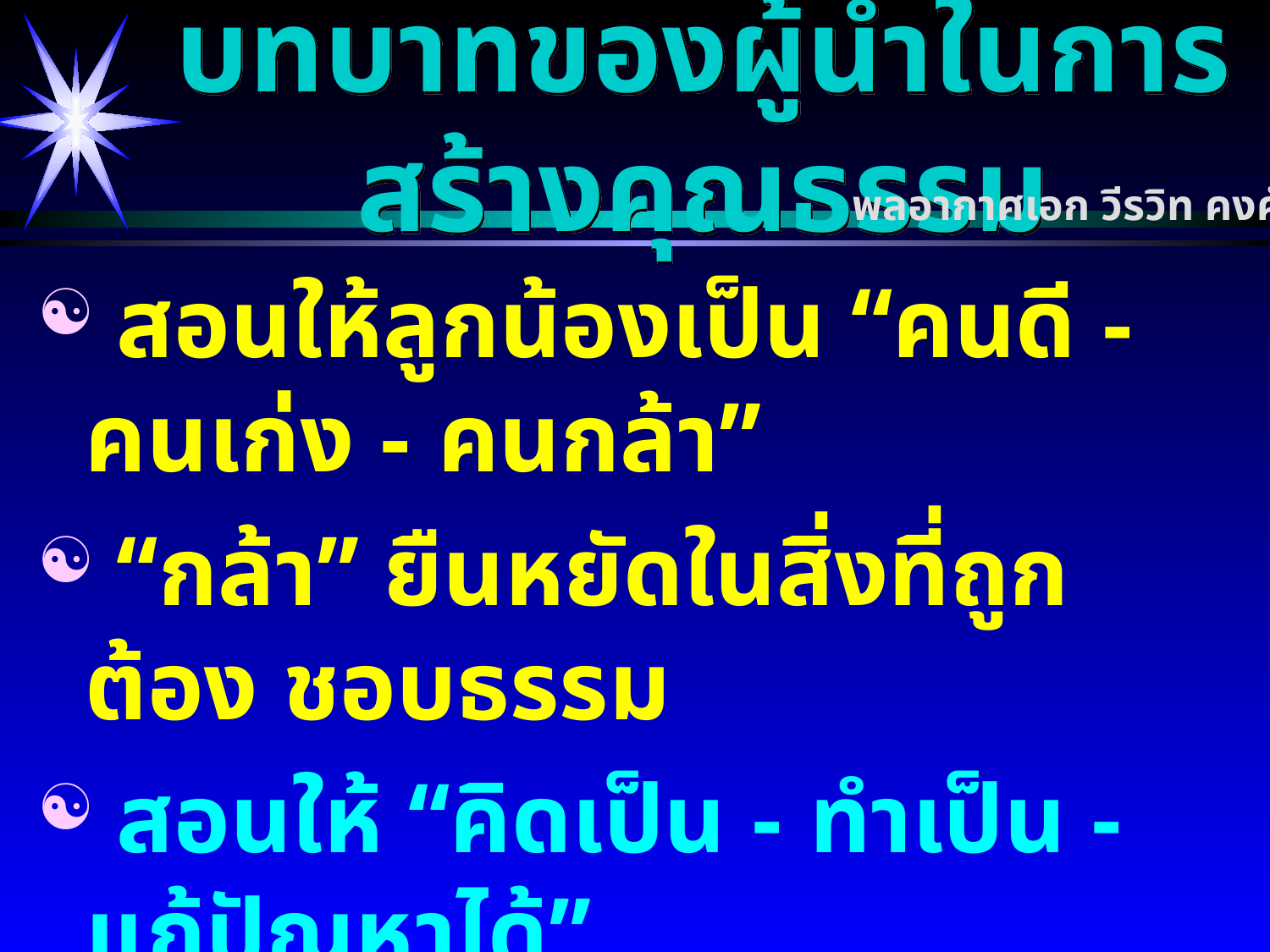

# บทบาทของผู้นำในการสร้างคุณธรรม
พลอากาศเอก วีรวิท คงศักดิ์
 สอนให้ลูกน้องเป็น “คนดี - คนเก่ง - คนกล้า”
 “กล้า” ยืนหยัดในสิ่งที่ถูกต้อง ชอบธรรม
 สอนให้ “คิดเป็น - ทำเป็น - แก้ปัญหาได้”
 เป็นแบบอย่าง “ทำดีให้เด็กดู เป็นครูให้เด็กเห็น”
 กระจายอำนาจให้ลูกน้องแก้ปัญหาข้อบกพร่อง